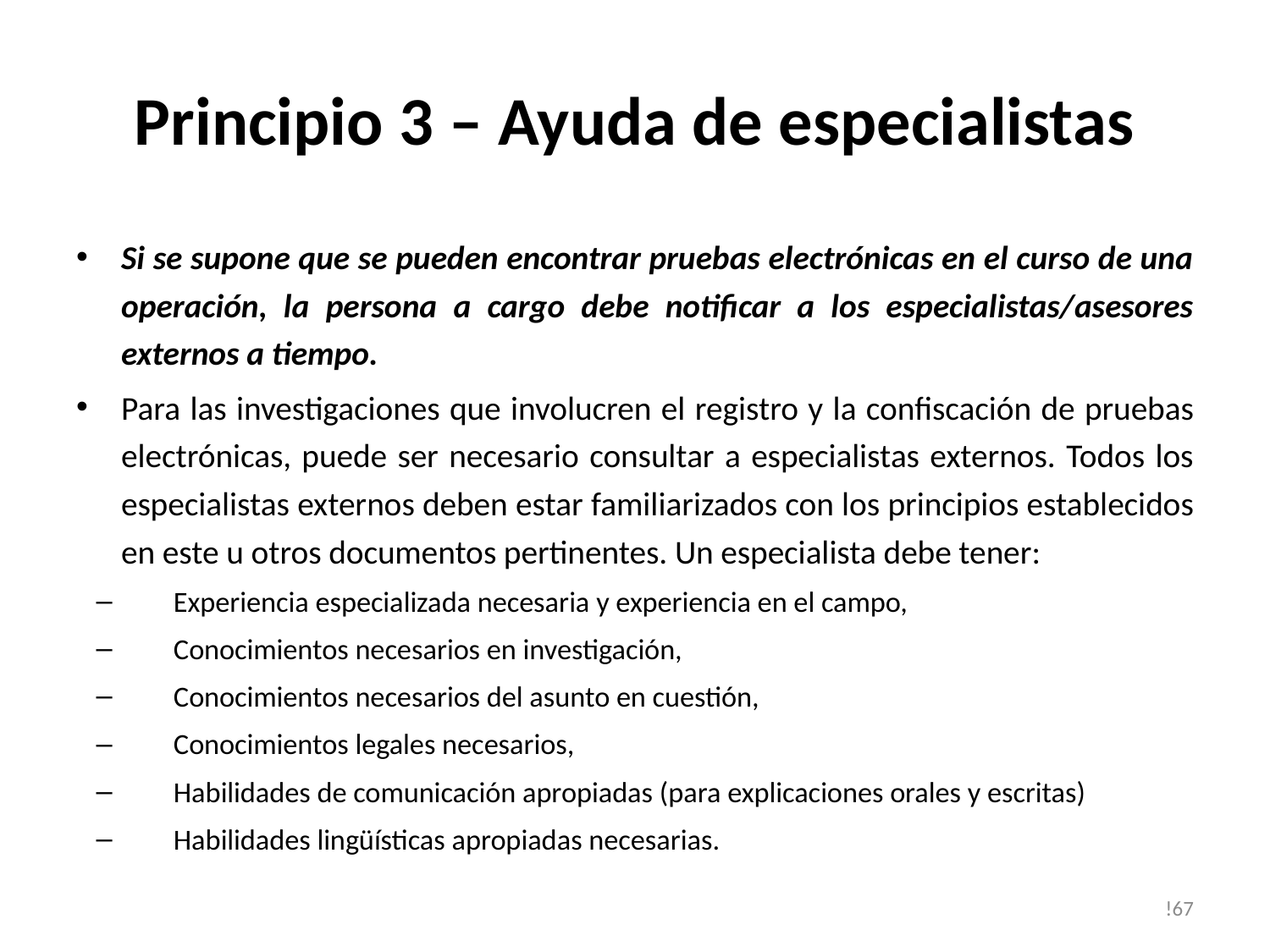

# Principio 3 – Ayuda de especialistas
Si se supone que se pueden encontrar pruebas electrónicas en el curso de una operación, la persona a cargo debe notificar a los especialistas/asesores externos a tiempo.
Para las investigaciones que involucren el registro y la confiscación de pruebas electrónicas, puede ser necesario consultar a especialistas externos. Todos los especialistas externos deben estar familiarizados con los principios establecidos en este u otros documentos pertinentes. Un especialista debe tener:
Experiencia especializada necesaria y experiencia en el campo,
Conocimientos necesarios en investigación,
Conocimientos necesarios del asunto en cuestión,
Conocimientos legales necesarios,
Habilidades de comunicación apropiadas (para explicaciones orales y escritas)
Habilidades lingüísticas apropiadas necesarias.

!67